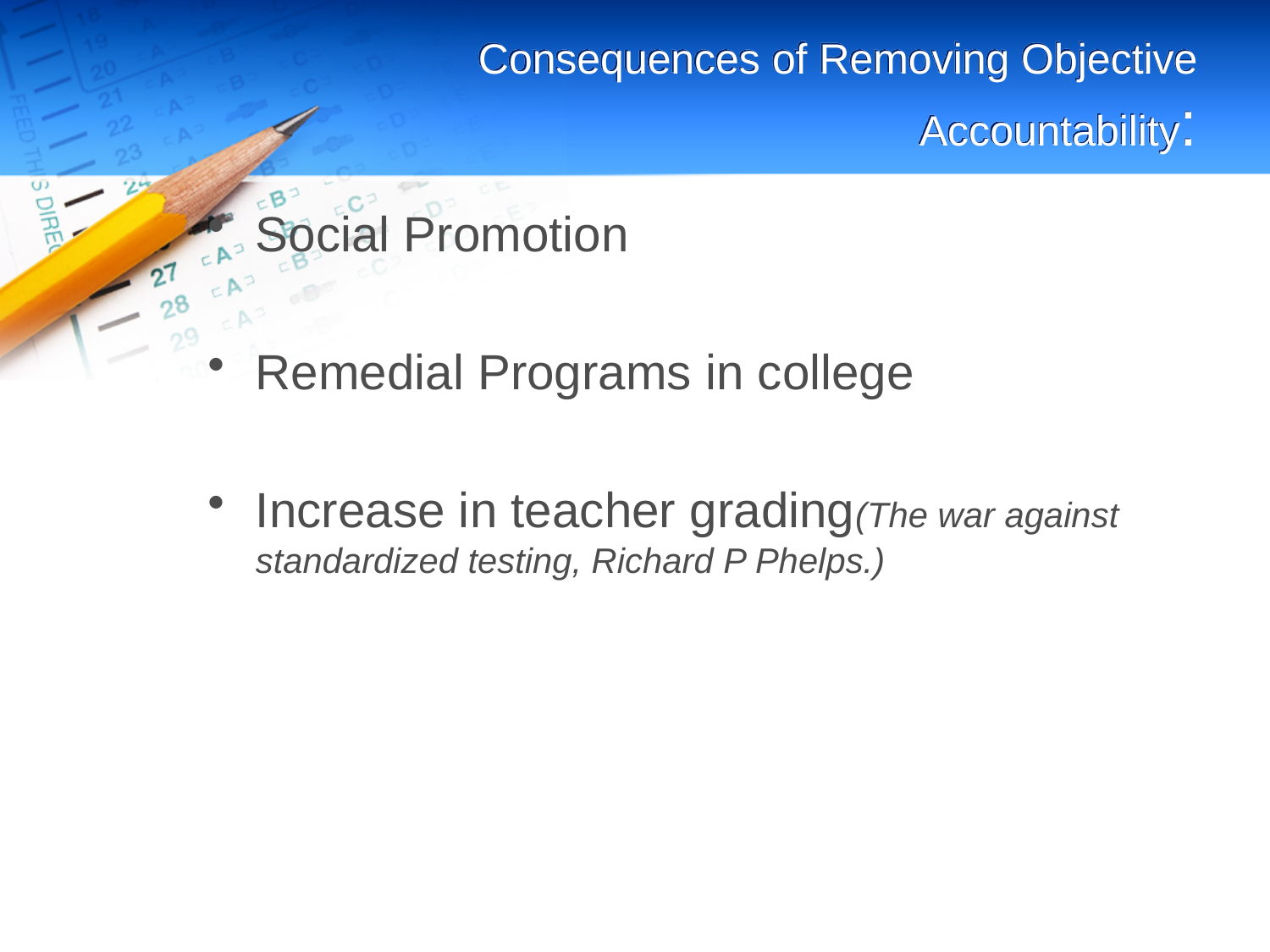

# Consequences of Removing Objective Accountability:
Social Promotion

Remedial Programs in college

Increase in teacher grading(The war against standardized testing, Richard P Phelps.)